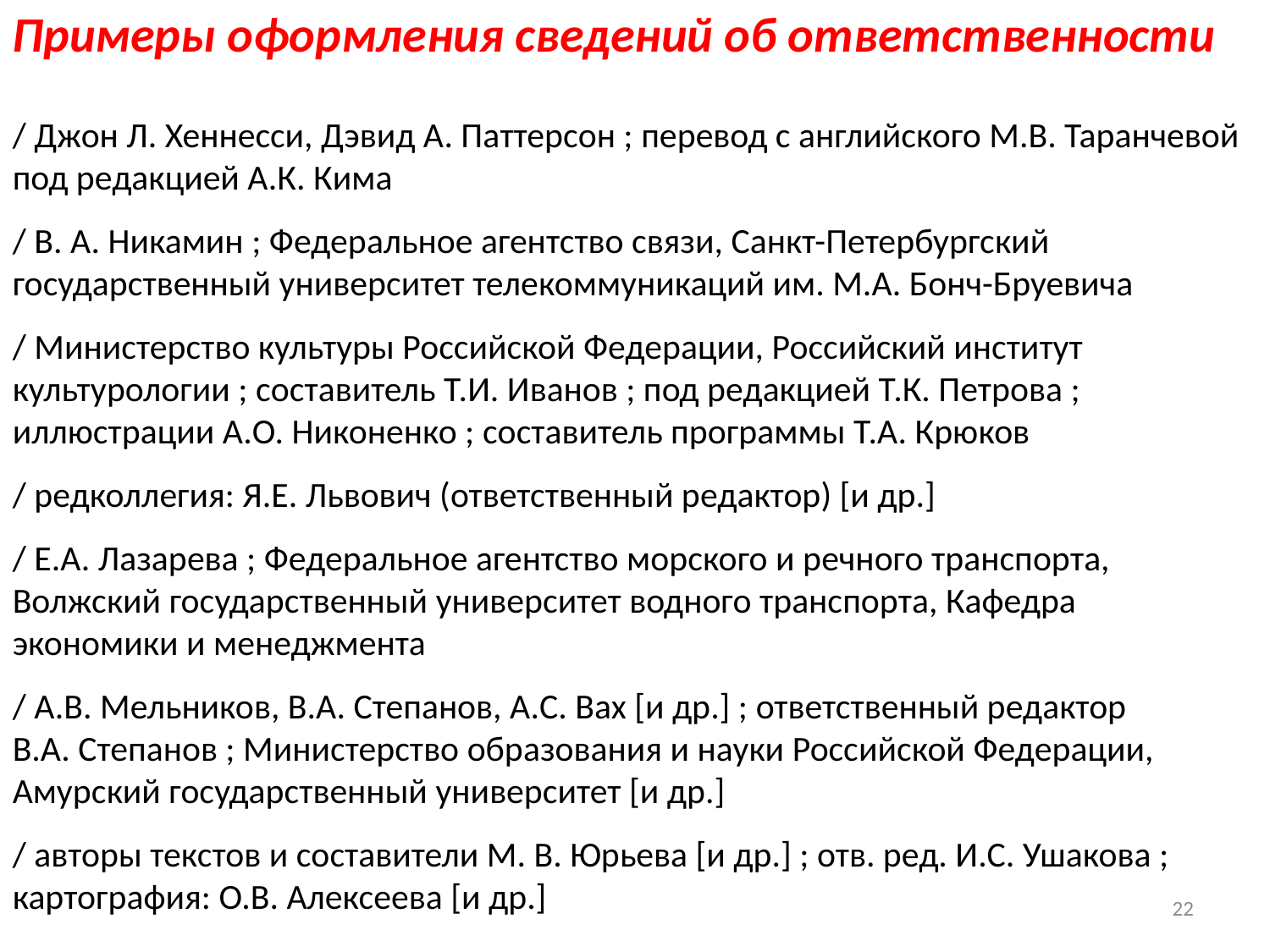

Примеры оформления сведений об ответственности

/ Джон Л. Хеннесси, Дэвид А. Паттерсон ; перевод с английского М.В. Таранчевой под редакцией А.К. Кима
/ В. А. Никамин ; Федеральное агентство связи, Санкт-Петербургский государственный университет телекоммуникаций им. М.А. Бонч-Бруевича
/ Министерство культуры Российской Федерации, Российский институт культурологии ; составитель Т.И. Иванов ; под редакцией Т.К. Петрова ; иллюстрации А.О. Никоненко ; составитель программы Т.А. Крюков
/ редколлегия: Я.Е. Львович (ответственный редактор) [и др.]
/ Е.А. Лазарева ; Федеральное агентство морского и речного транспорта, Волжский государственный университет водного транспорта, Кафедра экономики и менеджмента
/ А.В. Мельников, В.А. Степанов, А.С. Вах [и др.] ; ответственный редактор
В.А. Степанов ; Министерство образования и науки Российской Федерации, Амурский государственный университет [и др.]
/ авторы текстов и составители М. В. Юрьева [и др.] ; отв. ред. И.С. Ушакова ; картография: О.В. Алексеева [и др.]
22